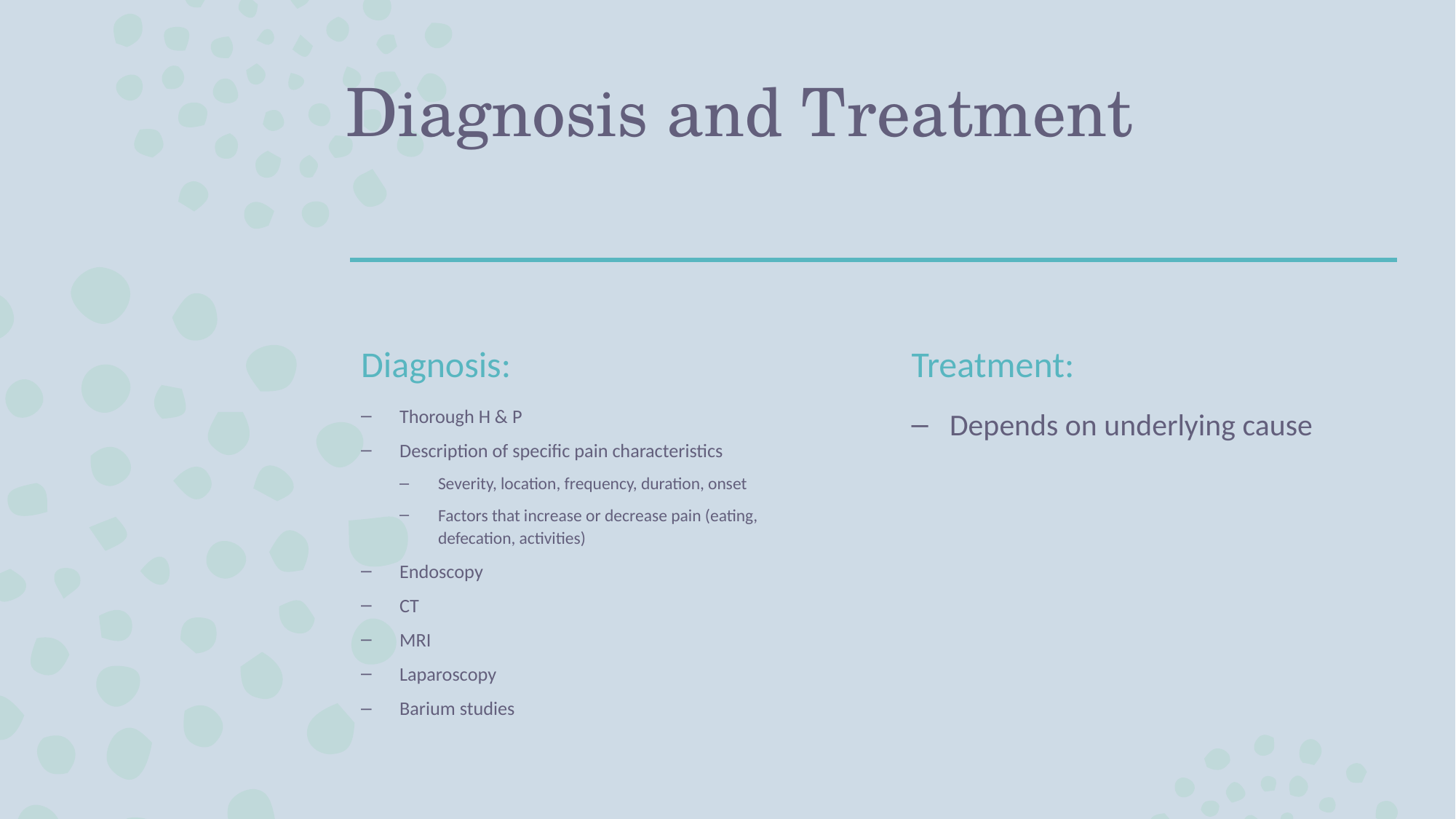

# Diagnosis and Treatment
Diagnosis:
Treatment:
Thorough H & P
Description of specific pain characteristics
Severity, location, frequency, duration, onset
Factors that increase or decrease pain (eating, defecation, activities)
Endoscopy
CT
MRI
Laparoscopy
Barium studies
Depends on underlying cause